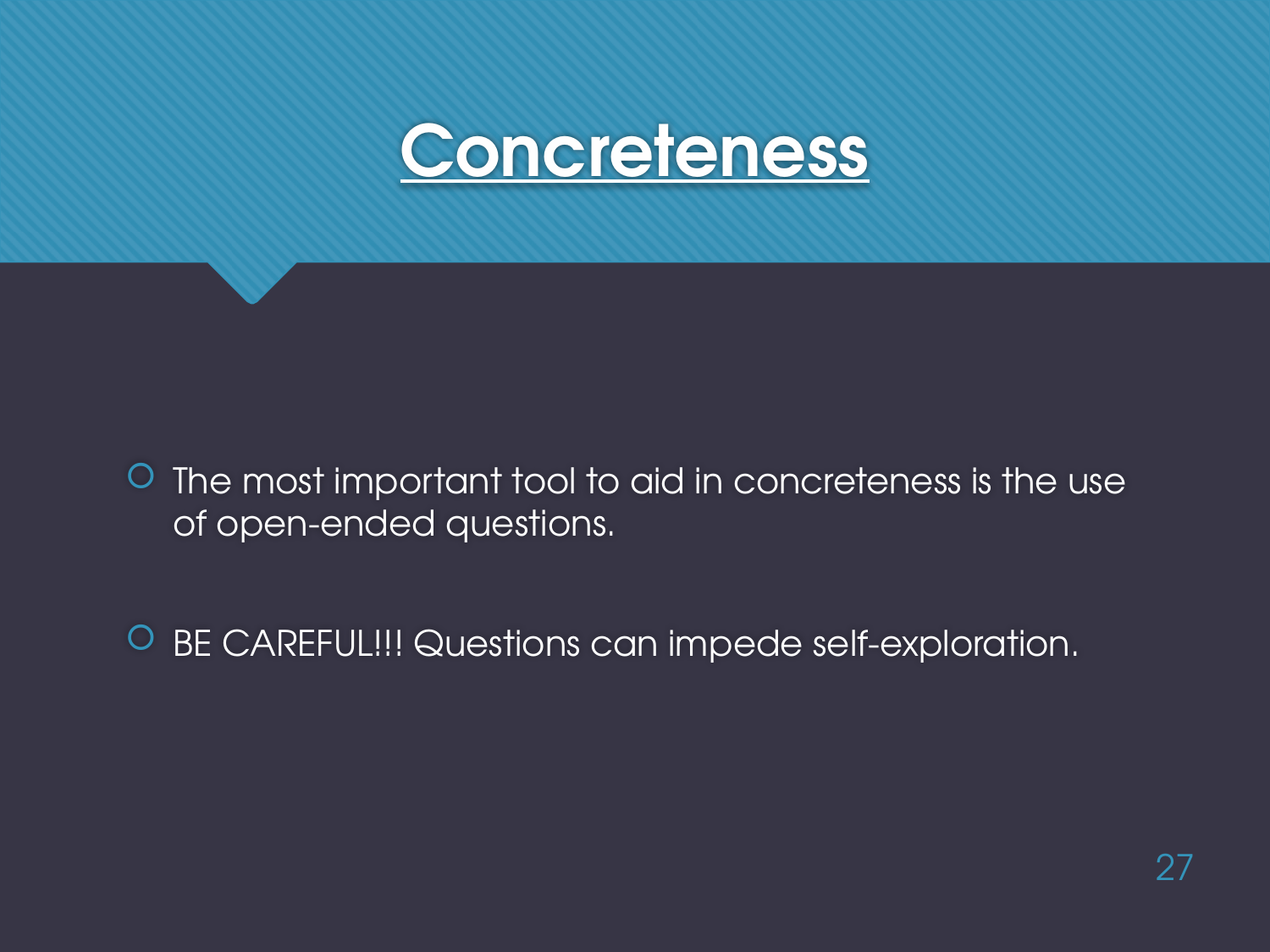

# Concreteness

The most important tool to aid in concreteness is the use of open-ended questions.

BE CAREFUL!!! Questions can impede self-exploration.

27